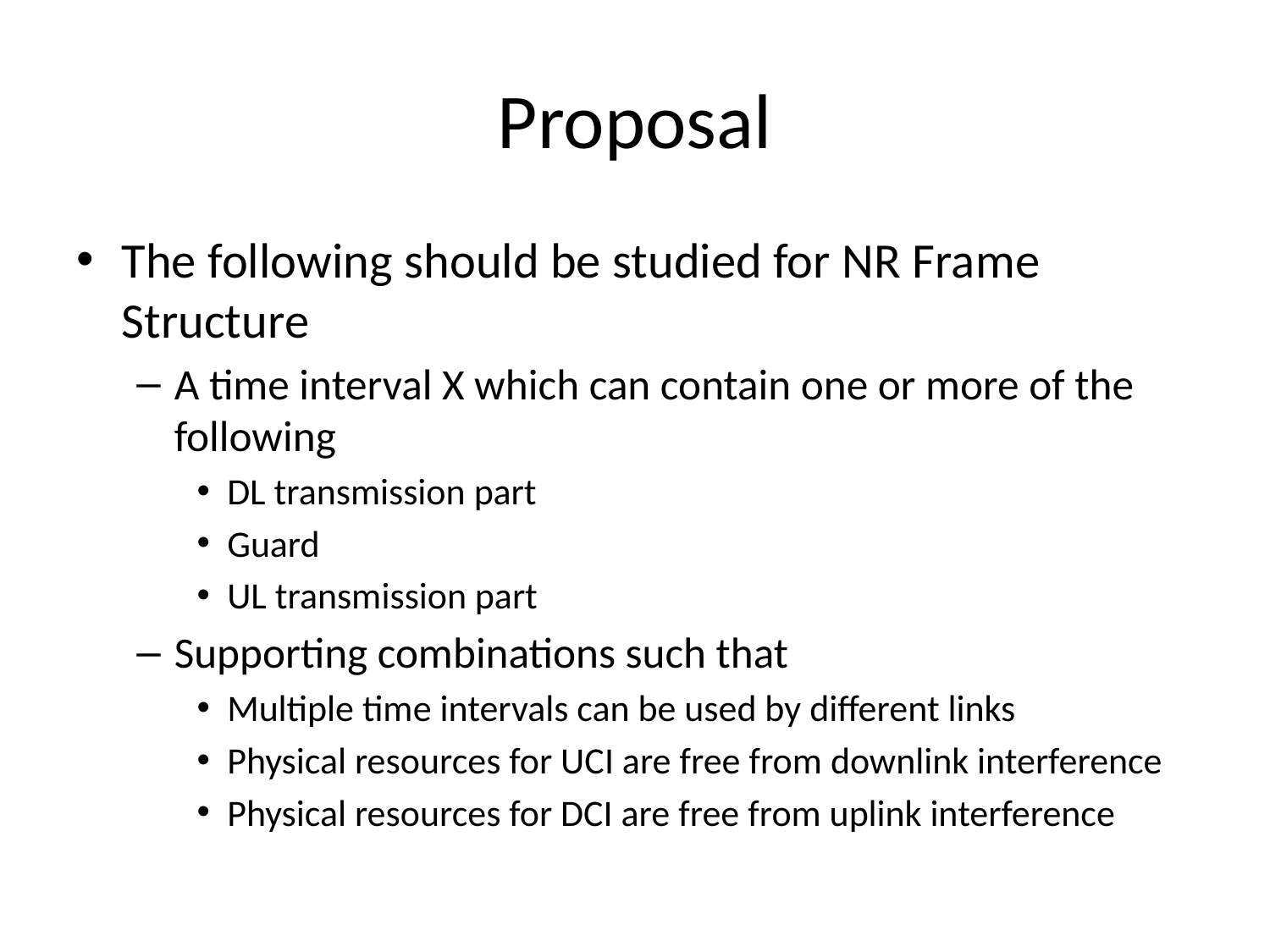

# Proposal
The following should be studied for NR Frame Structure
A time interval X which can contain one or more of the following
DL transmission part
Guard
UL transmission part
Supporting combinations such that
Multiple time intervals can be used by different links
Physical resources for UCI are free from downlink interference
Physical resources for DCI are free from uplink interference